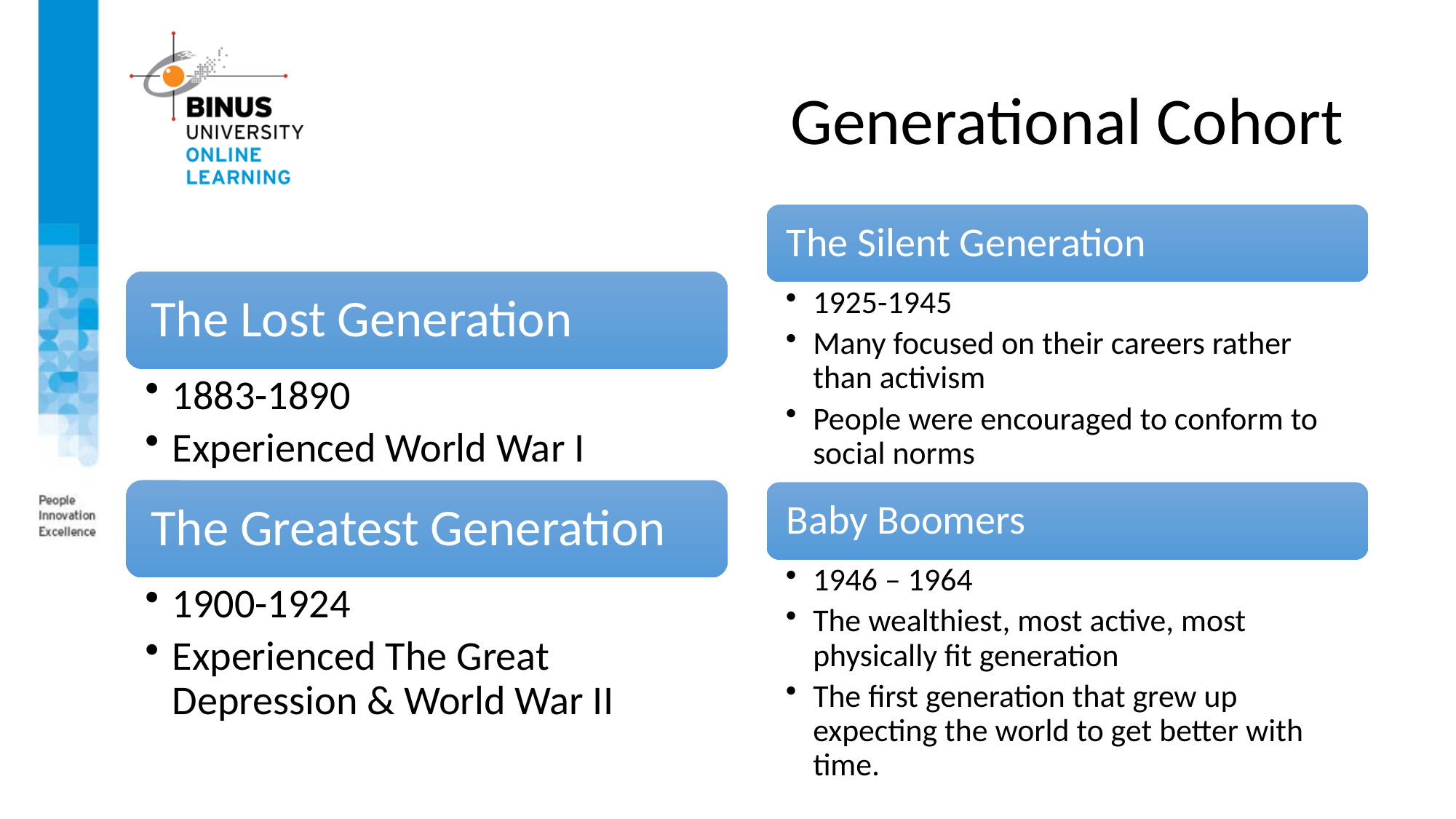

# Generational Cohort
The Lost Generation
1883-1890
Experienced World War I
The Greatest Generation
1900-1924
Experienced The Great Depression & World War II
The Silent Generation
1925-1945
Many focused on their careers rather than activism
People were encouraged to conform to social norms
Baby Boomers
1946 – 1964
The wealthiest, most active, most physically fit generation
The first generation that grew up expecting the world to get better with time.